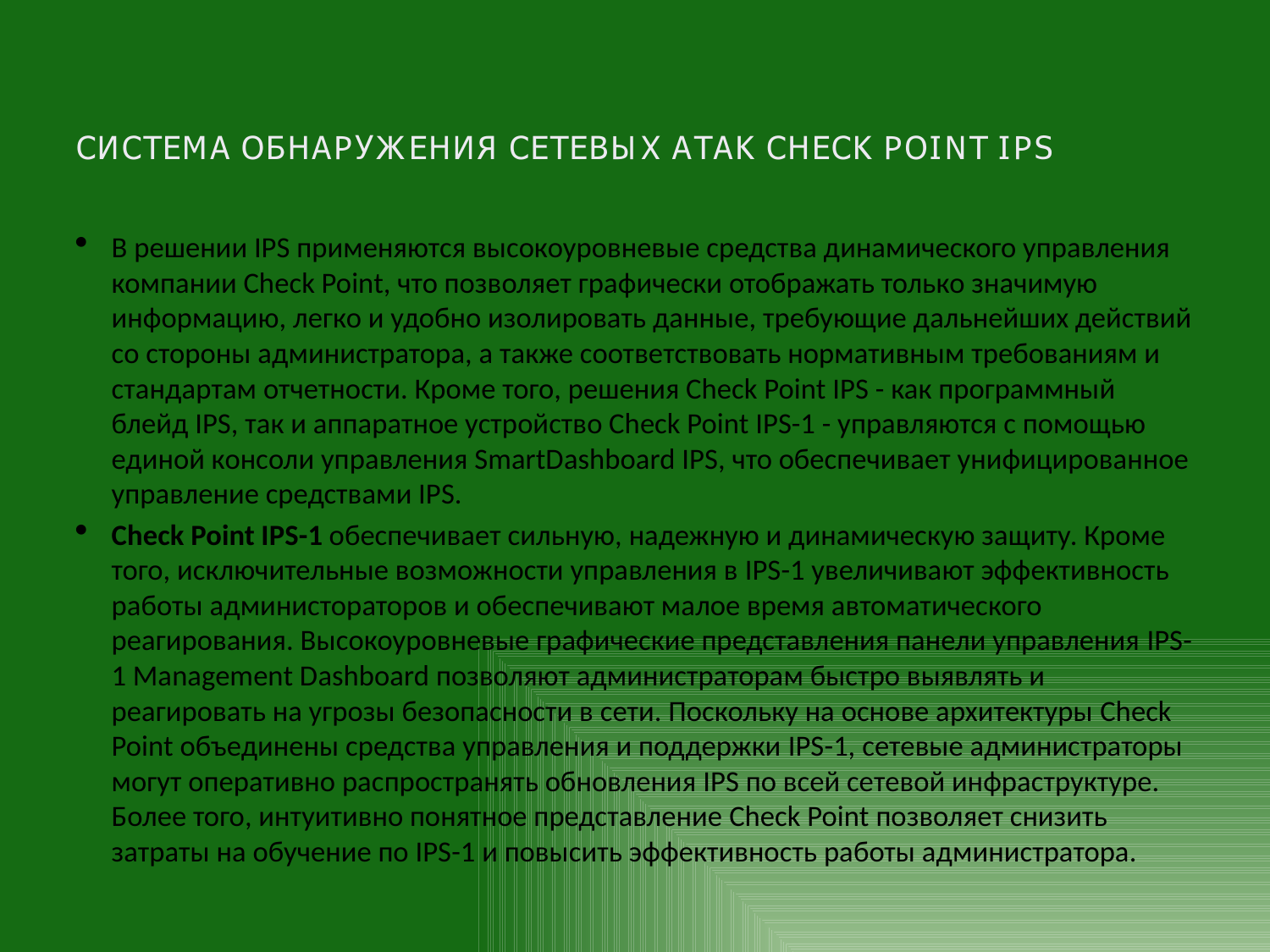

Система обнаружения сетевых атак Check Point IPS
В решении IPS применяются высокоуровневые средства динамического управления компании Check Point, что позволяет графически отображать только значимую информацию, легко и удобно изолировать данные, требующие дальнейших действий со стороны администратора, а также соответствовать нормативным требованиям и стандартам отчетности. Кроме того, решения Check Point IPS - как программный блейд IPS, так и аппаратное устройство Check Point IPS-1 - управляются с помощью единой консоли управления SmartDashboard IPS, что обеспечивает унифицированное управление средствами IPS.
Check Point IPS-1 обеспечивает сильную, надежную и динамическую защиту. Кроме того, исключительные возможности управления в IPS-1 увеличивают эффективность работы администораторов и обеспечивают малое время автоматического реагирования. Высокоуровневые графические представления панели управления IPS-1 Management Dashboard позволяют администраторам быстро выявлять и реагировать на угрозы безопасности в сети. Поскольку на основе архитектуры Check Point объединены средства управления и поддержки IPS-1, сетевые администраторы могут оперативно распространять обновления IPS по всей сетевой инфраструктуре. Более того, интуитивно понятное представление Check Point позволяет снизить затраты на обучение по IPS-1 и повысить эффективность работы администратора.